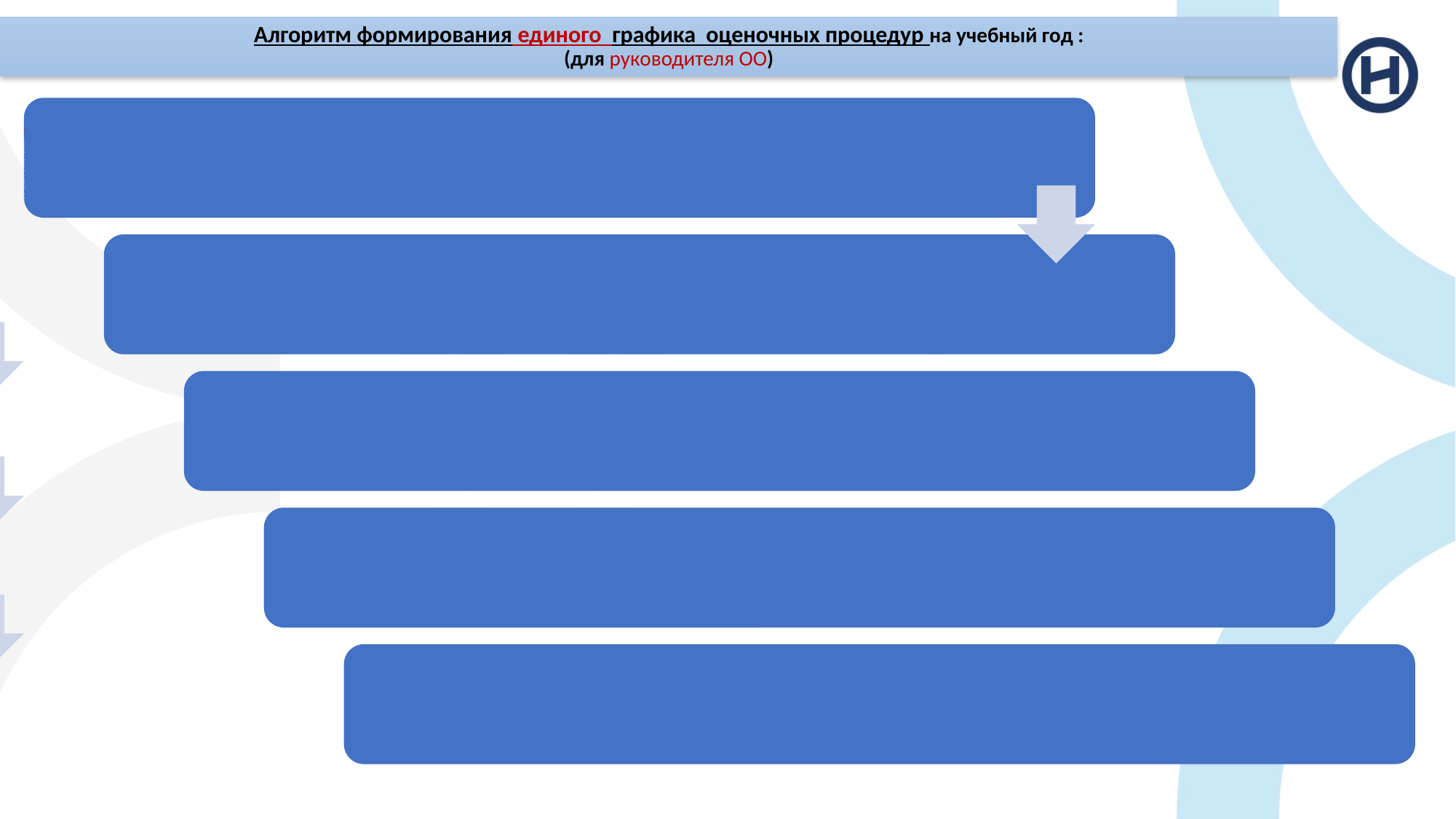

Алгоритм формирования единого  графика  оценочных процедур на учебный год :
(для руководителя ОО)
5 шаг.   Вносим изменения в единый График (согласно корректировке ) и утверждаем как отдельным документом, так и в рамках имеющихся локальных нормативных актов ОО, устанавливающих формы, периодичность, порядок текущего контроля и промежуточной аттестации обучающихся. Размещаем единый График на официальном сайте ОО .